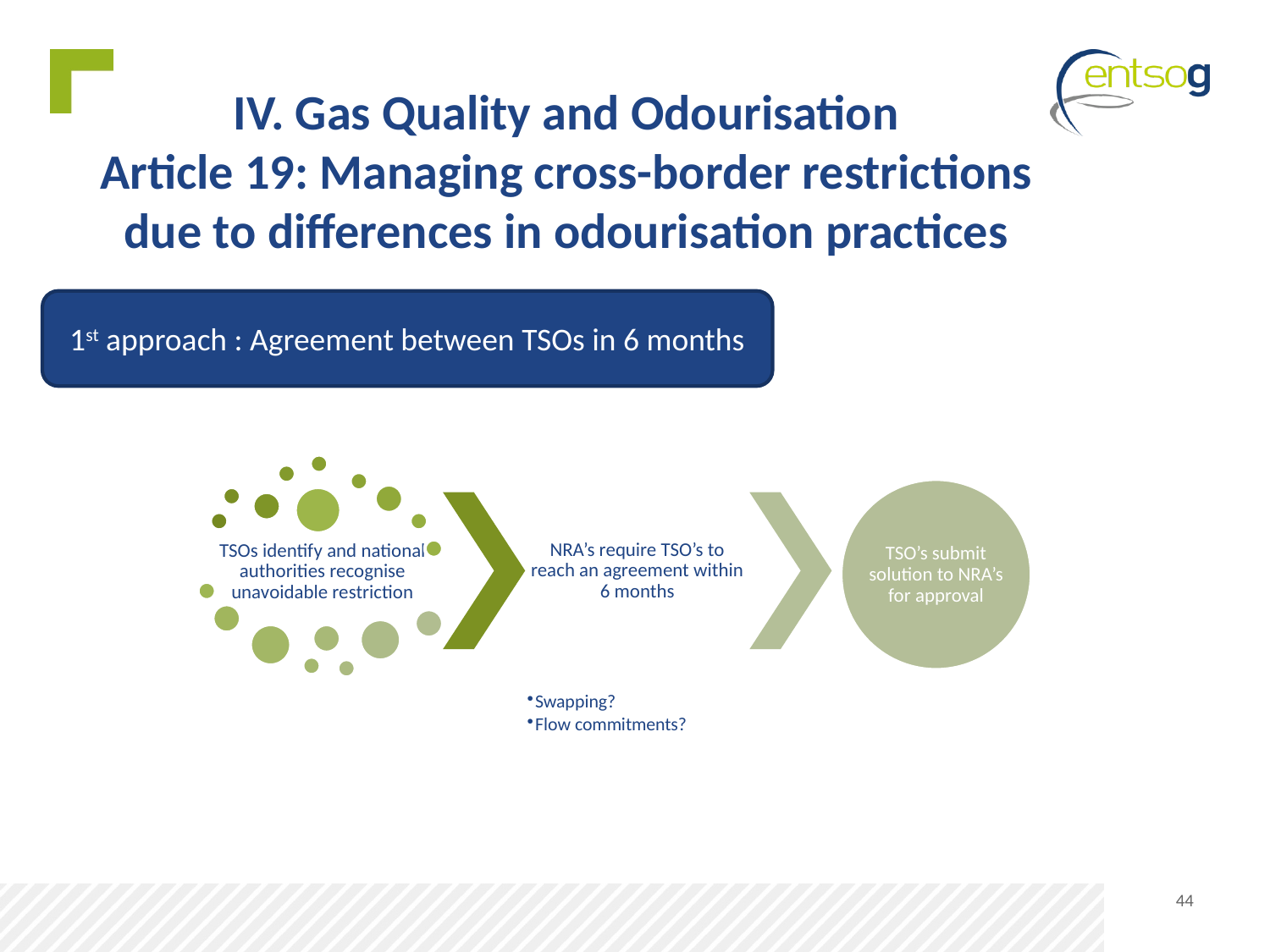

IV. Gas Quality and Odourisation
Article 19: Managing cross-border restrictions due to differences in odourisation practices
1st approach : Agreement between TSOs in 6 months
TSOs identify and national authorities recognise unavoidable restriction
NRA’s require TSO’s to reach an agreement within 6 months
Swapping?
Flow commitments?
TSO’s submit solution to NRA’s for approval
44